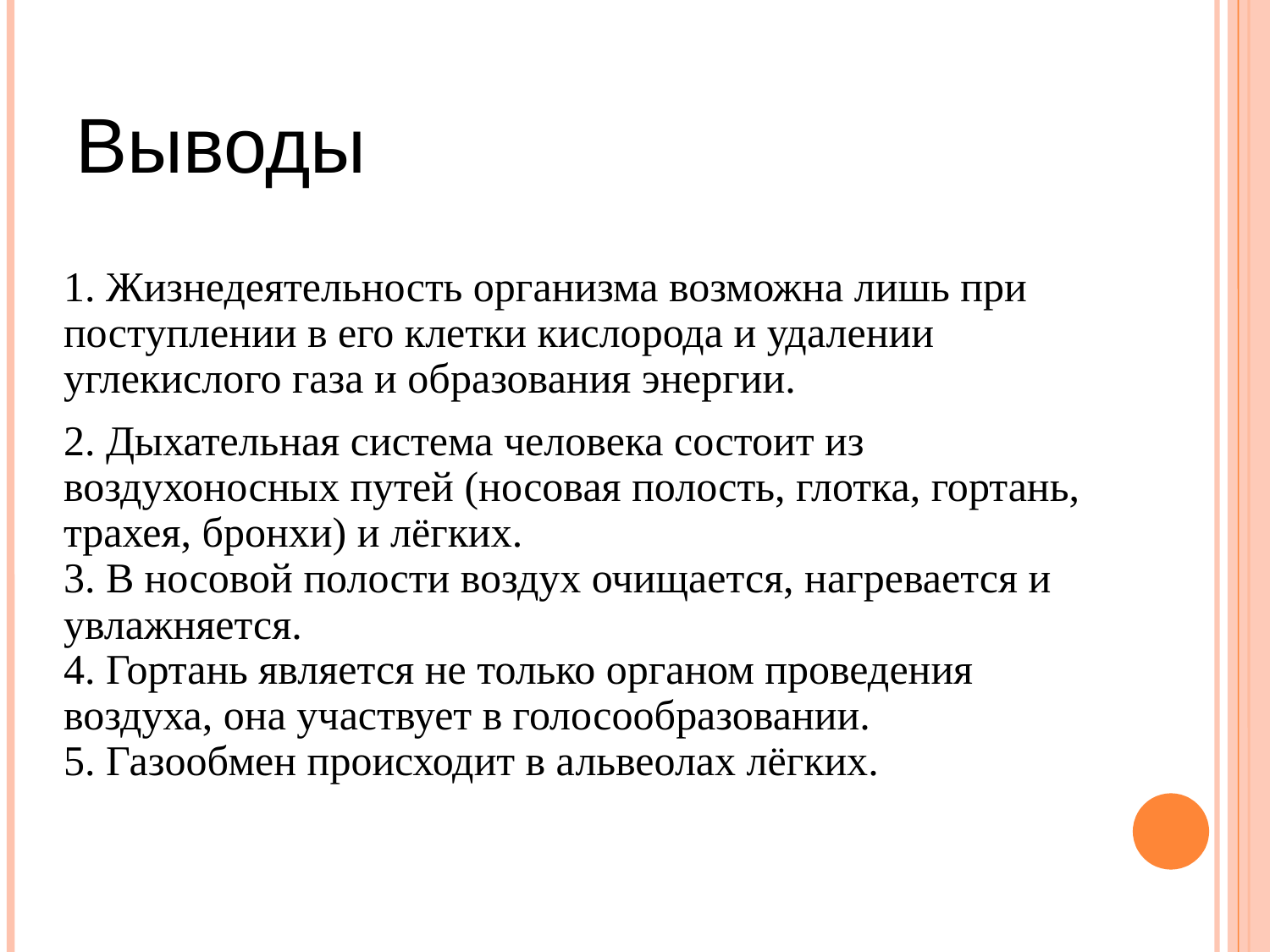

# Выводы
1. Жизнедеятельность организма возможна лишь при поступлении в его клетки кислорода и удалении углекислого газа и образования энергии.
2. Дыхательная система человека состоит из воздухоносных путей (носовая полость, глотка, гортань, трахея, бронхи) и лёгких.
3. В носовой полости воздух очищается, нагревается и увлажняется. 
4. Гортань является не только органом проведения воздуха, она участвует в голосообразовании.
5. Газообмен происходит в альвеолах лёгких.